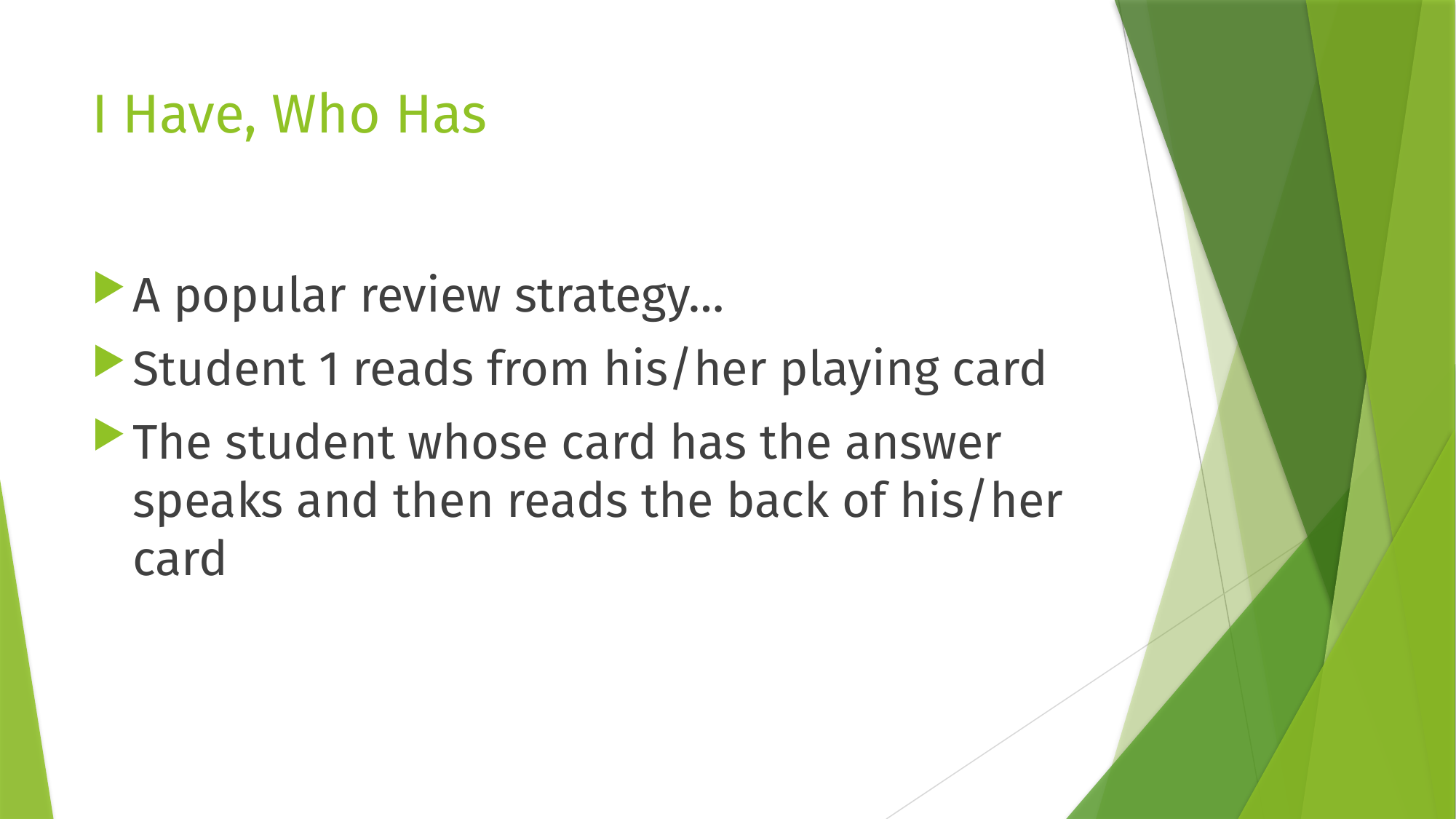

# I Have, Who Has
A popular review strategy…
Student 1 reads from his/her playing card
The student whose card has the answer speaks and then reads the back of his/her card